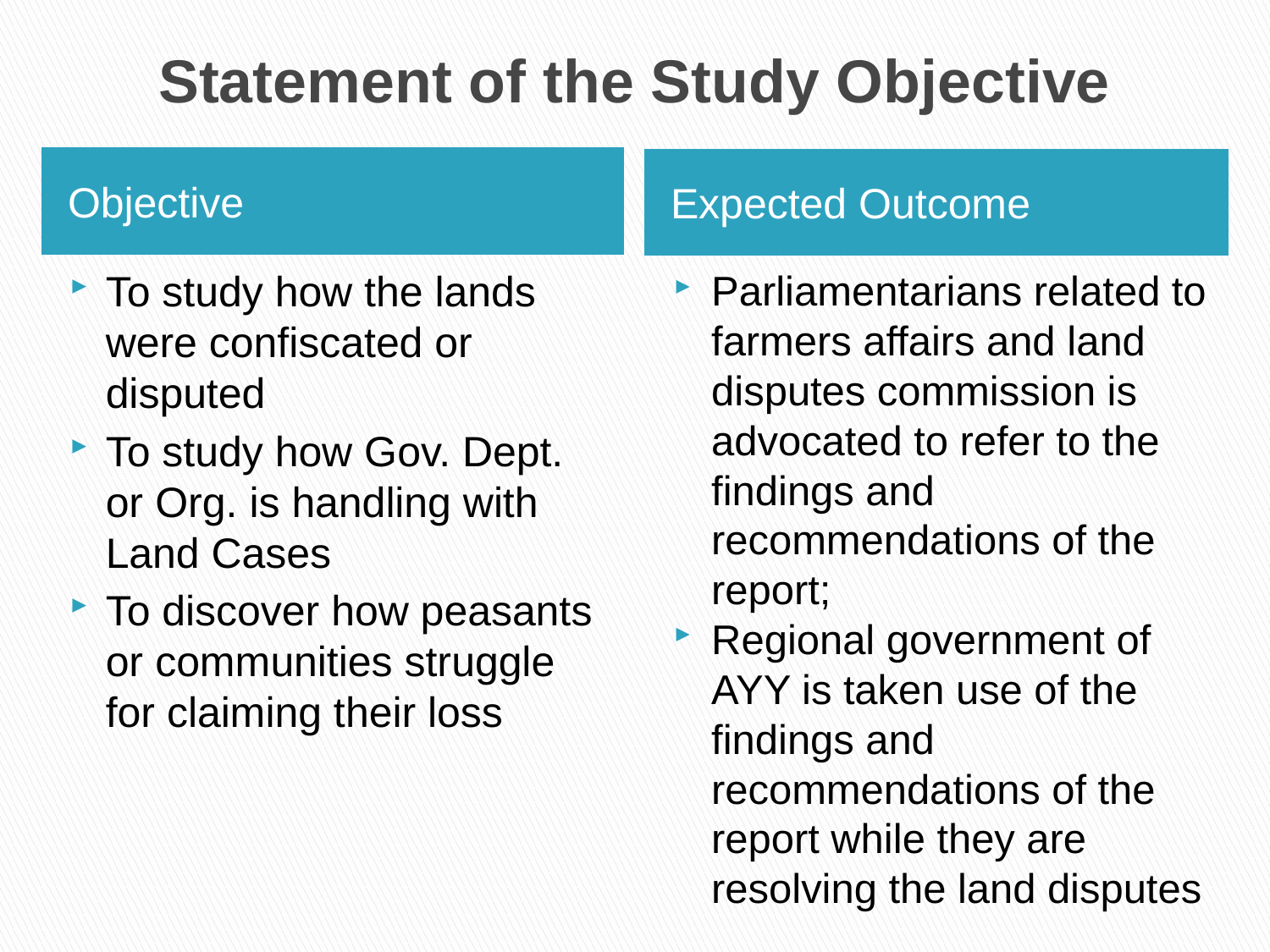

# Statement of the Study Objective
Objective
Expected Outcome
To study how the lands were confiscated or disputed
To study how Gov. Dept. or Org. is handling with Land Cases
To discover how peasants or communities struggle for claiming their loss
Parliamentarians related to farmers affairs and land disputes commission is advocated to refer to the findings and recommendations of the report;
Regional government of AYY is taken use of the findings and recommendations of the report while they are resolving the land disputes